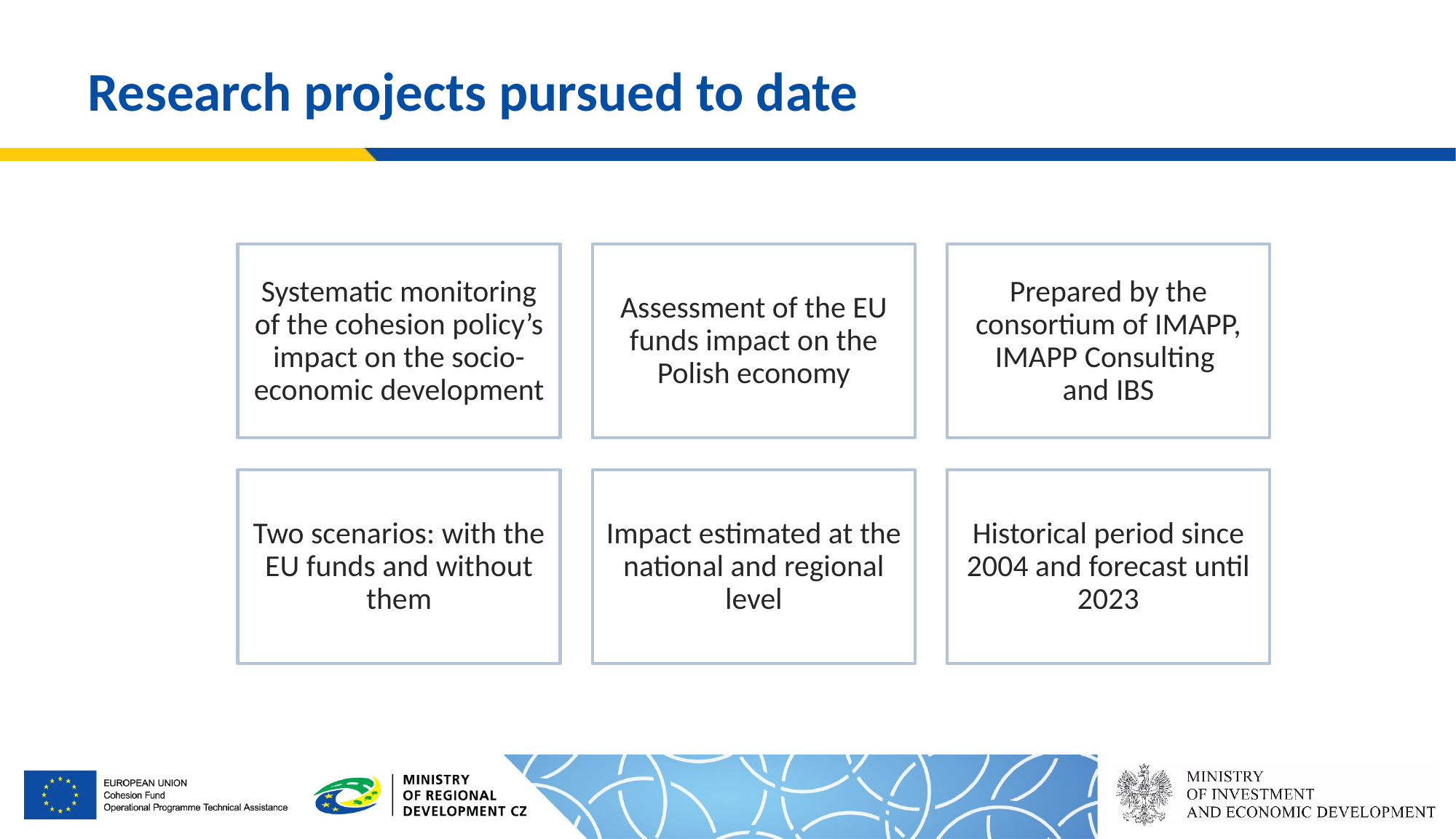

# Research projects pursued to date
Systematic monitoring of the cohesion policy’s impact on the socio-economic development
Assessment of the EU funds impact on the Polish economy
Prepared by the consortium of IMAPP, IMAPP Consulting
and IBS
Two scenarios: with the EU funds and without them
Impact estimated at the national and regional level
Historical period since 2004 and forecast until 2023